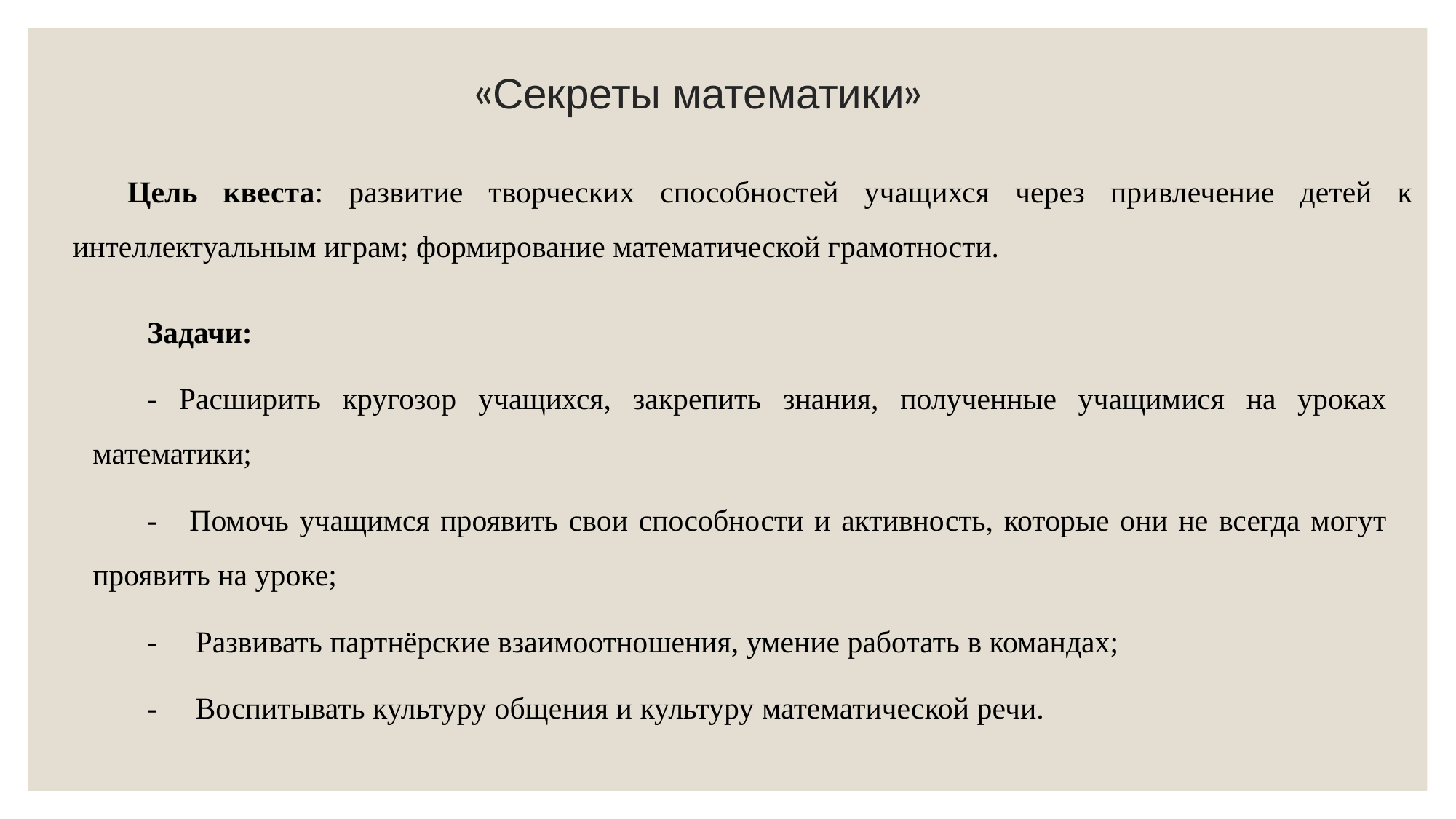

# «Секреты математики»
Цель квеста: развитие творческих способностей учащихся через привлечение детей к интеллектуальным играм; формирование математической грамотности.
Задачи:
- Расширить кругозор учащихся, закрепить знания, полученные учащимися на уроках математики;
-   Помочь учащимся проявить свои способности и активность, которые они не всегда могут проявить на уроке;
-     Развивать партнёрские взаимоотношения, умение работать в командах;
-     Воспитывать культуру общения и культуру математической речи.